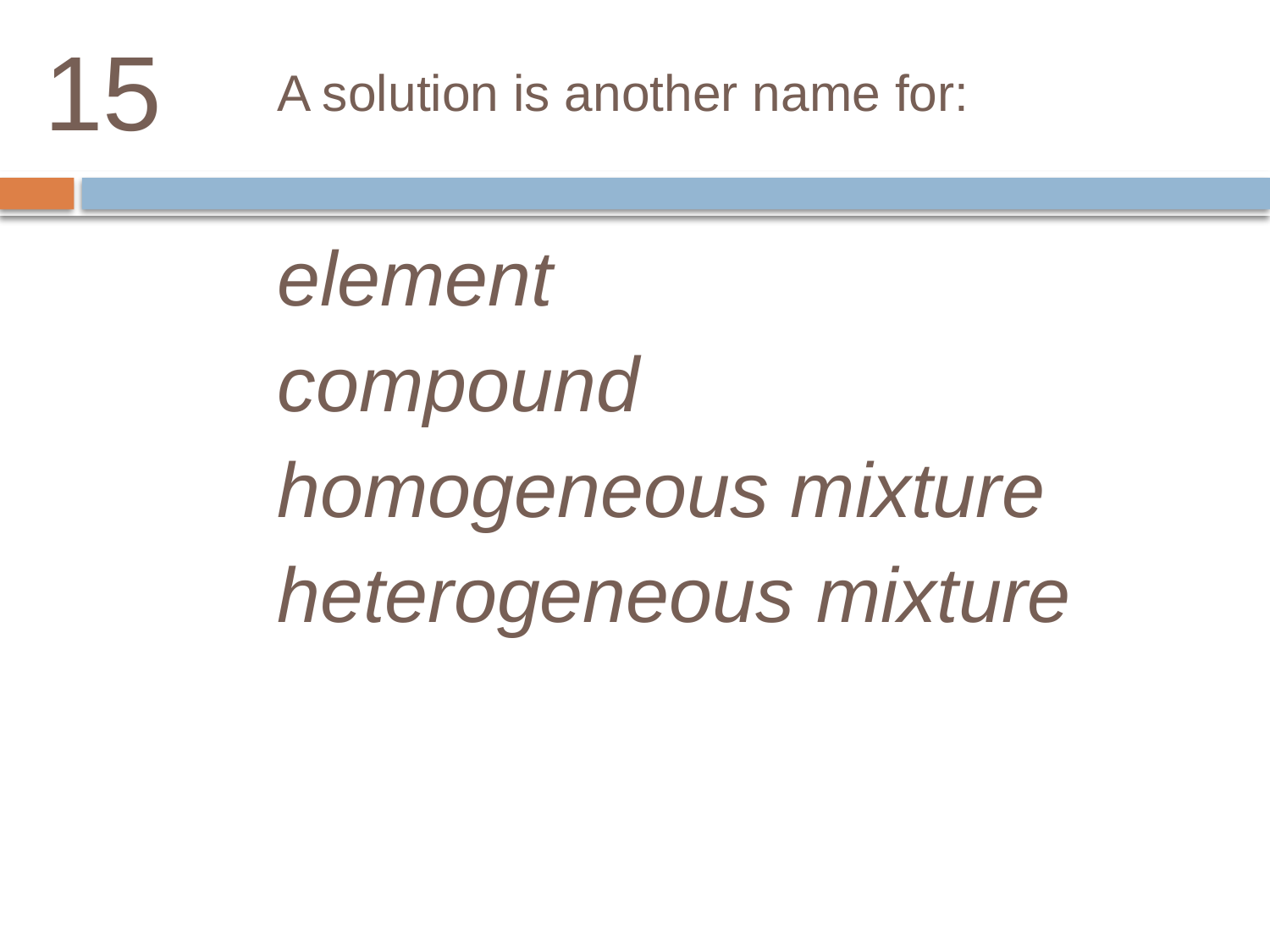

15
# A solution is another name for:
element
compound
homogeneous mixture
heterogeneous mixture